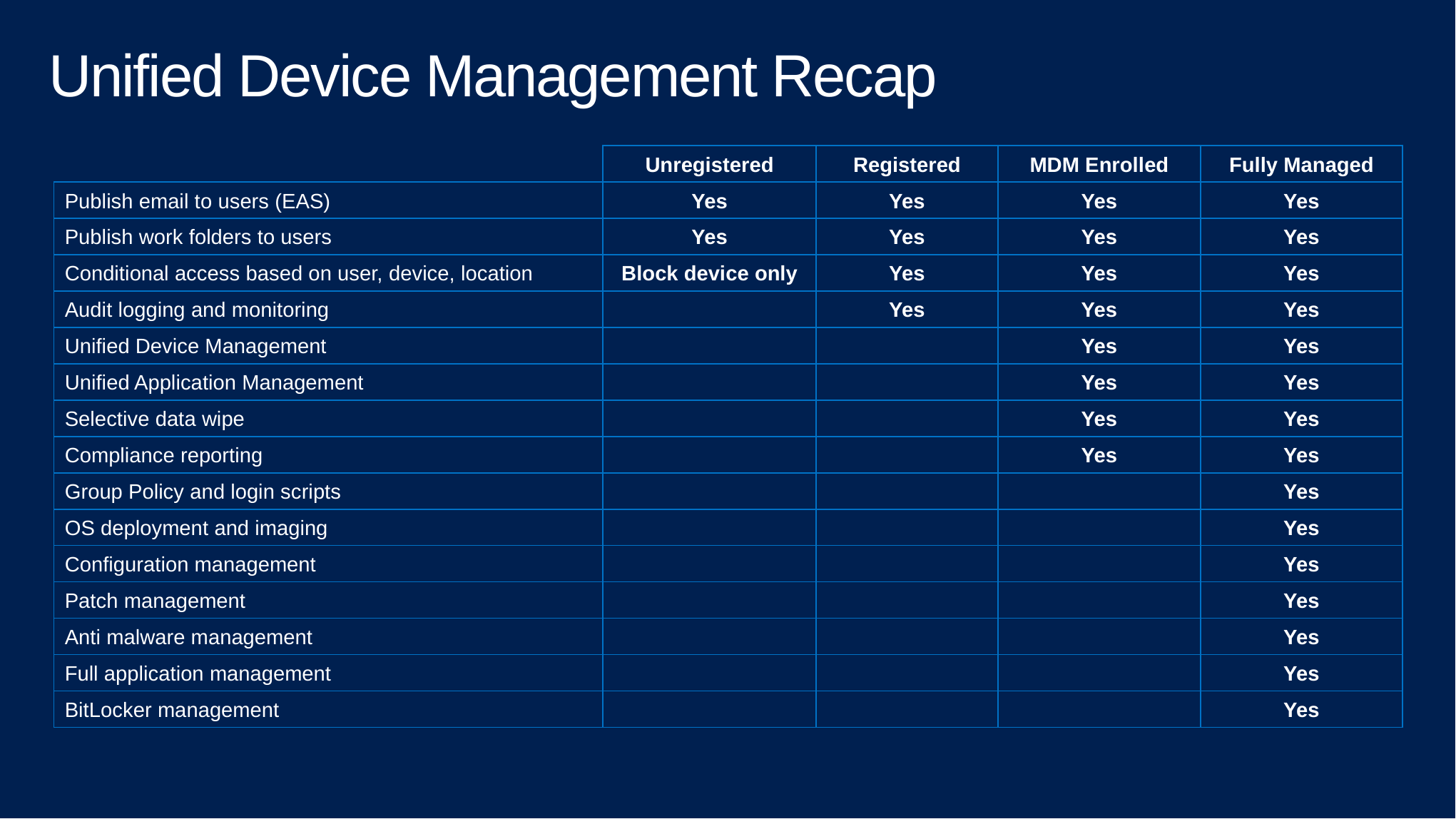

# Unified Device Management Recap
|  | Unregistered | Registered | MDM Enrolled | Fully Managed |
| --- | --- | --- | --- | --- |
| Publish email to users (EAS) | Yes | Yes | Yes | Yes |
| Publish work folders to users | Yes | Yes | Yes | Yes |
| Conditional access based on user, device, location | Block device only | Yes | Yes | Yes |
| Audit logging and monitoring |  | Yes | Yes | Yes |
| Unified Device Management |  |  | Yes | Yes |
| Unified Application Management |  |  | Yes | Yes |
| Selective data wipe |  |  | Yes | Yes |
| Compliance reporting |  |  | Yes | Yes |
| Group Policy and login scripts |  |  |  | Yes |
| OS deployment and imaging |  |  |  | Yes |
| Configuration management |  |  |  | Yes |
| Patch management |  |  |  | Yes |
| Anti malware management |  |  |  | Yes |
| Full application management |  |  |  | Yes |
| BitLocker management |  |  |  | Yes |